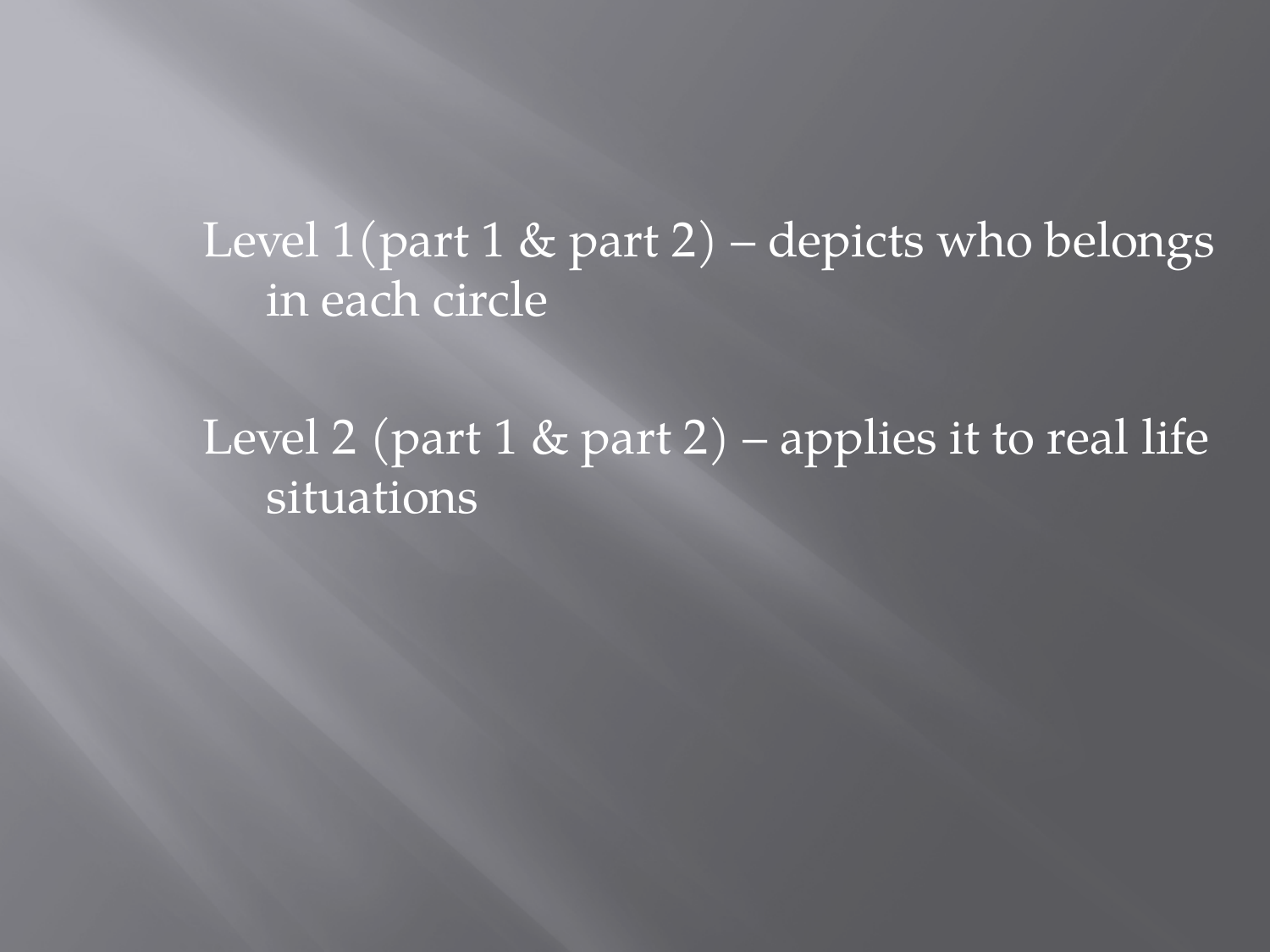

Level 1(part 1 & part 2) – depicts who belongs in each circle

Level 2 (part 1 & part 2) – applies it to real life situations